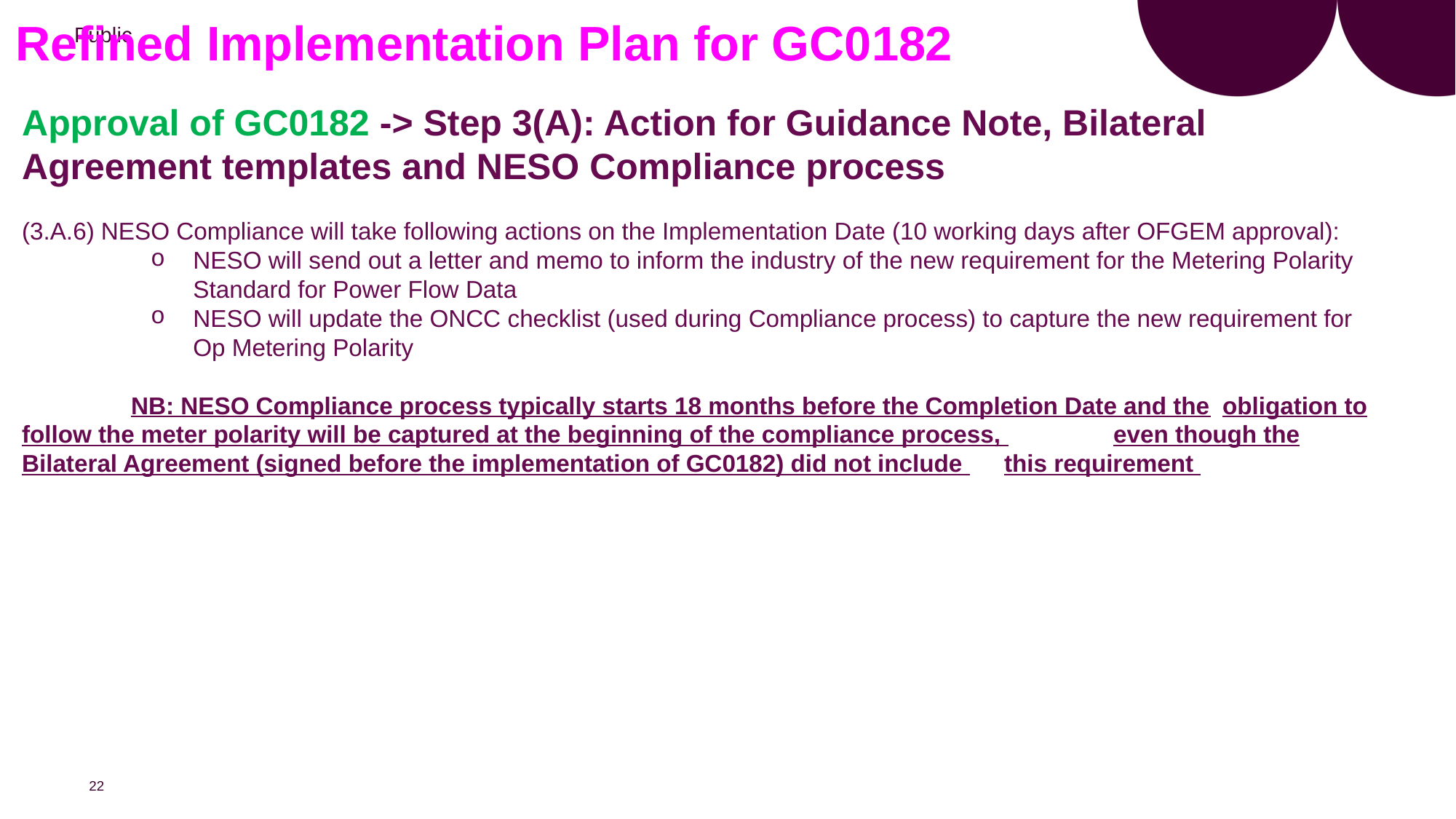

# Refined Implementation Plan for GC0182
Approval of GC0182 -> Step 3(A): Action for Guidance Note, Bilateral Agreement templates and NESO Compliance process

(3.A.6) NESO Compliance will take following actions on the Implementation Date (10 working days after OFGEM approval):
NESO will send out a letter and memo to inform the industry of the new requirement for the Metering Polarity Standard for Power Flow Data
NESO will update the ONCC checklist (used during Compliance process) to capture the new requirement for Op Metering Polarity

	NB: NESO Compliance process typically starts 18 months before the Completion Date and the 	obligation to follow the meter polarity will be captured at the beginning of the compliance process, 	even though the Bilateral Agreement (signed before the implementation of GC0182) did not include 	this requirement